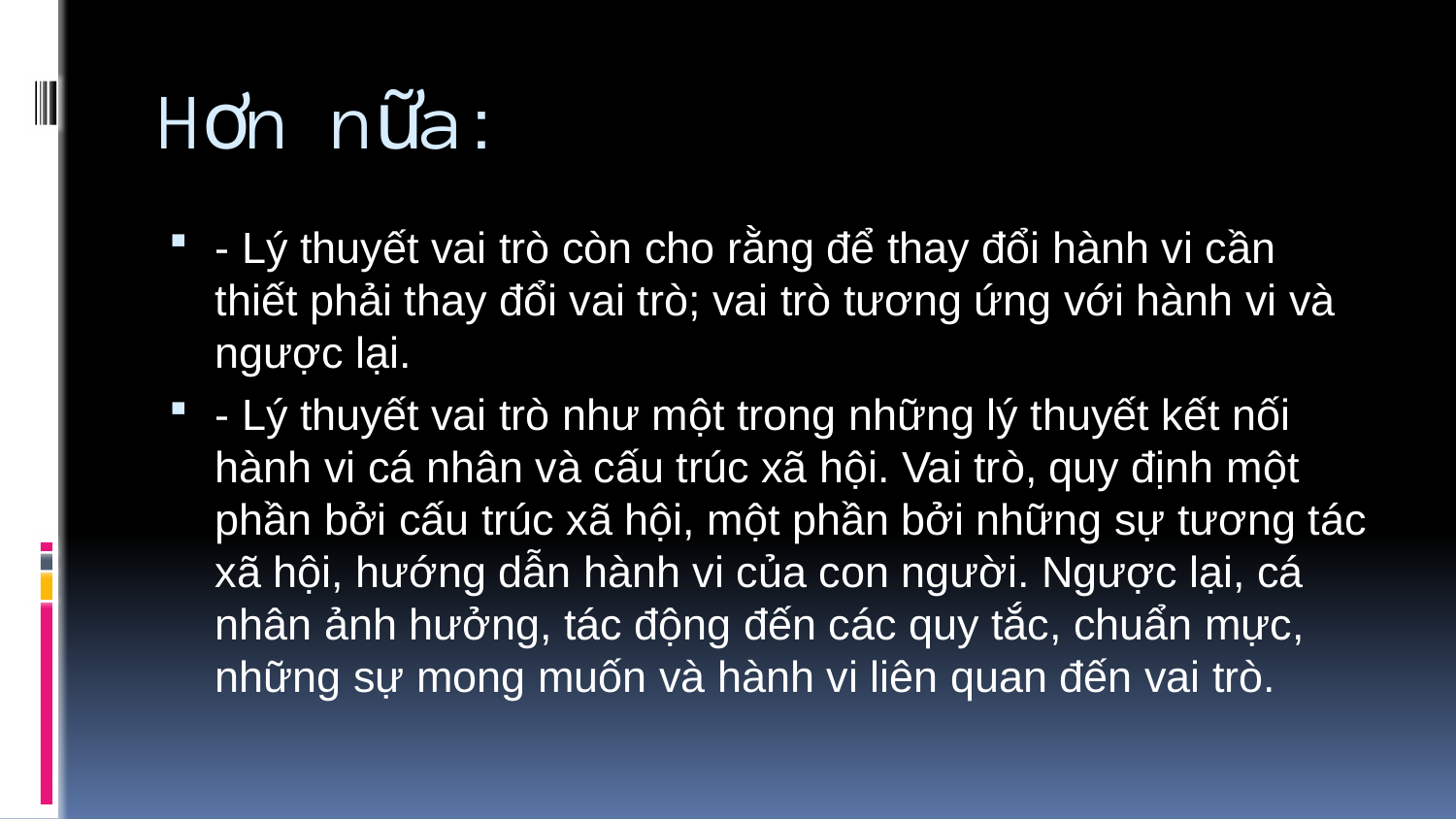

# Hơn nữa:
- Lý thuyết vai trò còn cho rằng để thay đổi hành vi cần thiết phải thay đổi vai trò; vai trò tương ứng với hành vi và ngược lại.
- Lý thuyết vai trò như một trong những lý thuyết kết nối hành vi cá nhân và cấu trúc xã hội. Vai trò, quy định một phần bởi cấu trúc xã hội, một phần bởi những sự tương tác xã hội, hướng dẫn hành vi của con người. Ngược lại, cá nhân ảnh hưởng, tác động đến các quy tắc, chuẩn mực, những sự mong muốn và hành vi liên quan đến vai trò.